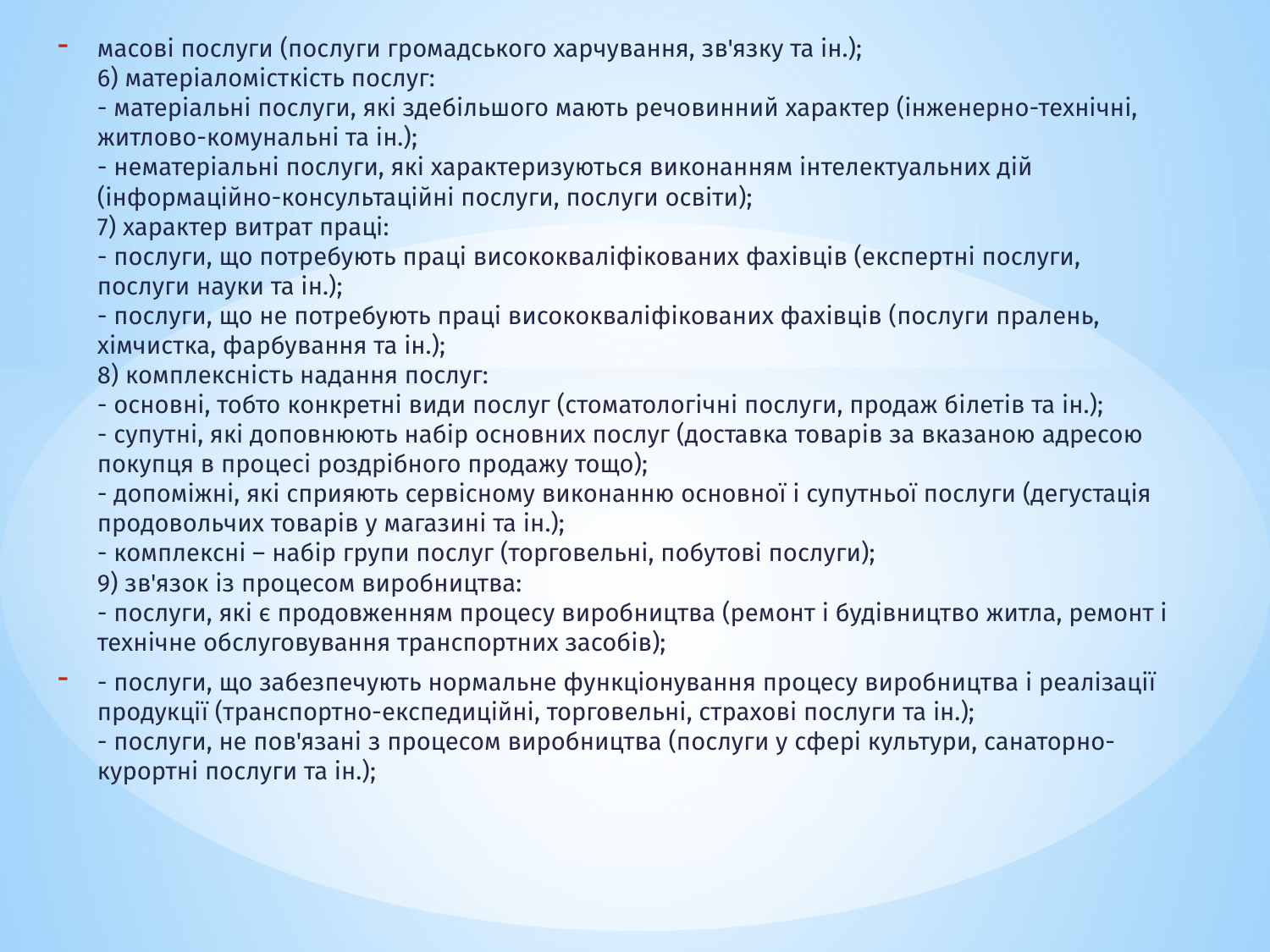

масові послуги (послуги громадського харчування, зв'язку та ін.);
6) матеріаломісткість послуг:
- матеріальні послуги, які здебільшого мають речовинний характер (інженерно-технічні,
житлово-комунальні та ін.);
- нематеріальні послуги, які характеризуються виконанням інтелектуальних дій
(інформаційно-консультаційні послуги, послуги освіти);
7) характер витрат праці:
- послуги, що потребують праці висококваліфікованих фахівців (експертні послуги,
послуги науки та ін.);
- послуги, що не потребують праці висококваліфікованих фахівців (послуги пралень,
хімчистка, фарбування та ін.);
8) комплексність надання послуг:
- основні, тобто конкретні види послуг (стоматологічні послуги, продаж білетів та ін.);
- супутні, які доповнюють набір основних послуг (доставка товарів за вказаною адресою
покупця в процесі роздрібного продажу тощо);
- допоміжні, які сприяють сервісному виконанню основної і супутньої послуги (дегустація
продовольчих товарів у магазині та ін.);
- комплексні – набір групи послуг (торговельні, побутові послуги);
9) зв'язок із процесом виробництва:
- послуги, які є продовженням процесу виробництва (ремонт і будівництво житла, ремонт і
технічне обслуговування транспортних засобів);
- послуги, що забезпечують нормальне функціонування процесу виробництва і реалізації
продукції (транспортно-експедиційні, торговельні, страхові послуги та ін.);
- послуги, не пов'язані з процесом виробництва (послуги у сфері культури, санаторно-
курортні послуги та ін.);